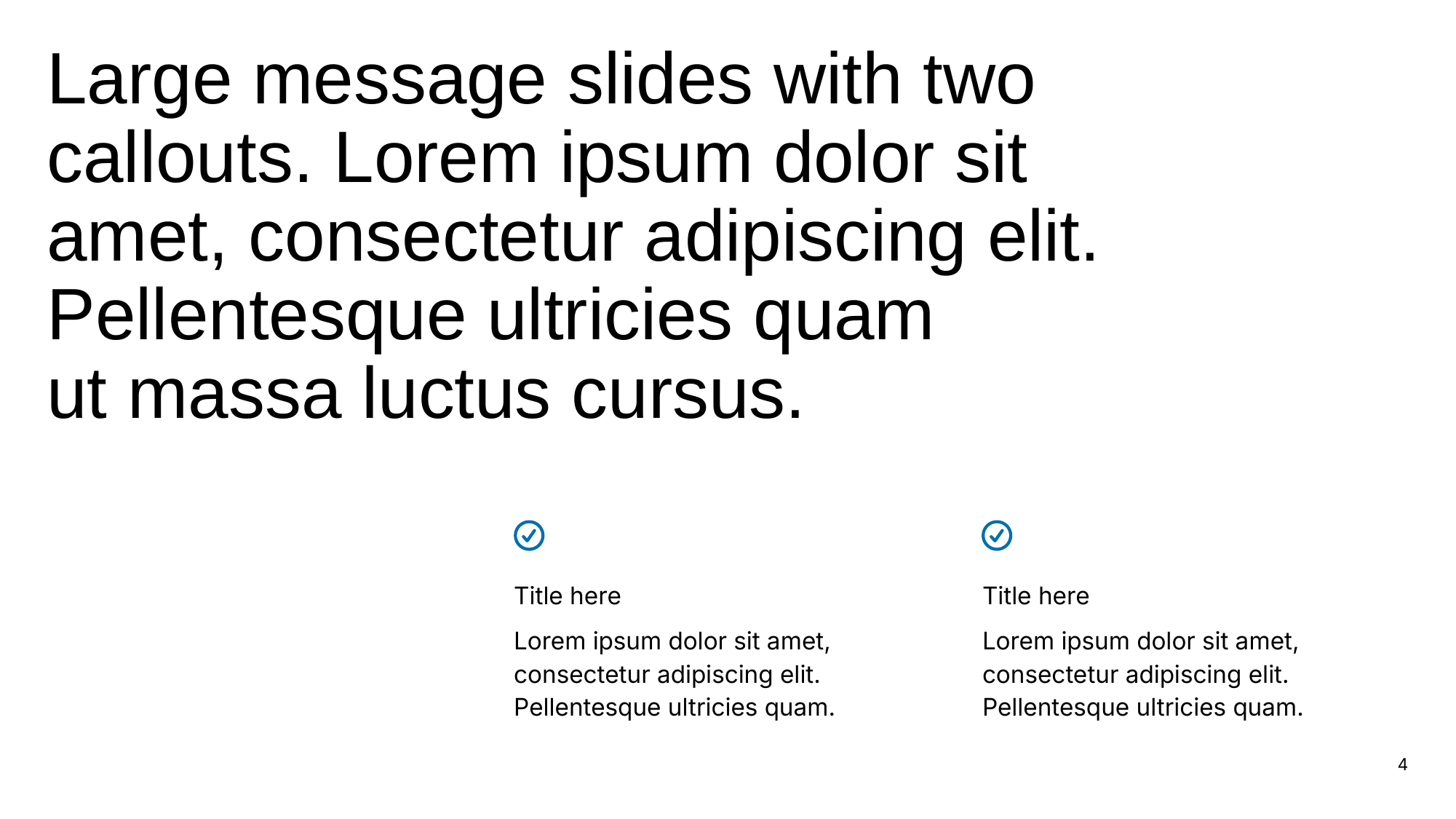

# Large message slides with two callouts. Lorem ipsum dolor sit amet, consectetur adipiscing elit. Pellentesque ultricies quam ut massa luctus cursus.

Title here
Lorem ipsum dolor sit amet, consectetur adipiscing elit. Pellentesque ultricies quam.
Title here
Lorem ipsum dolor sit amet, consectetur adipiscing elit. Pellentesque ultricies quam.
4